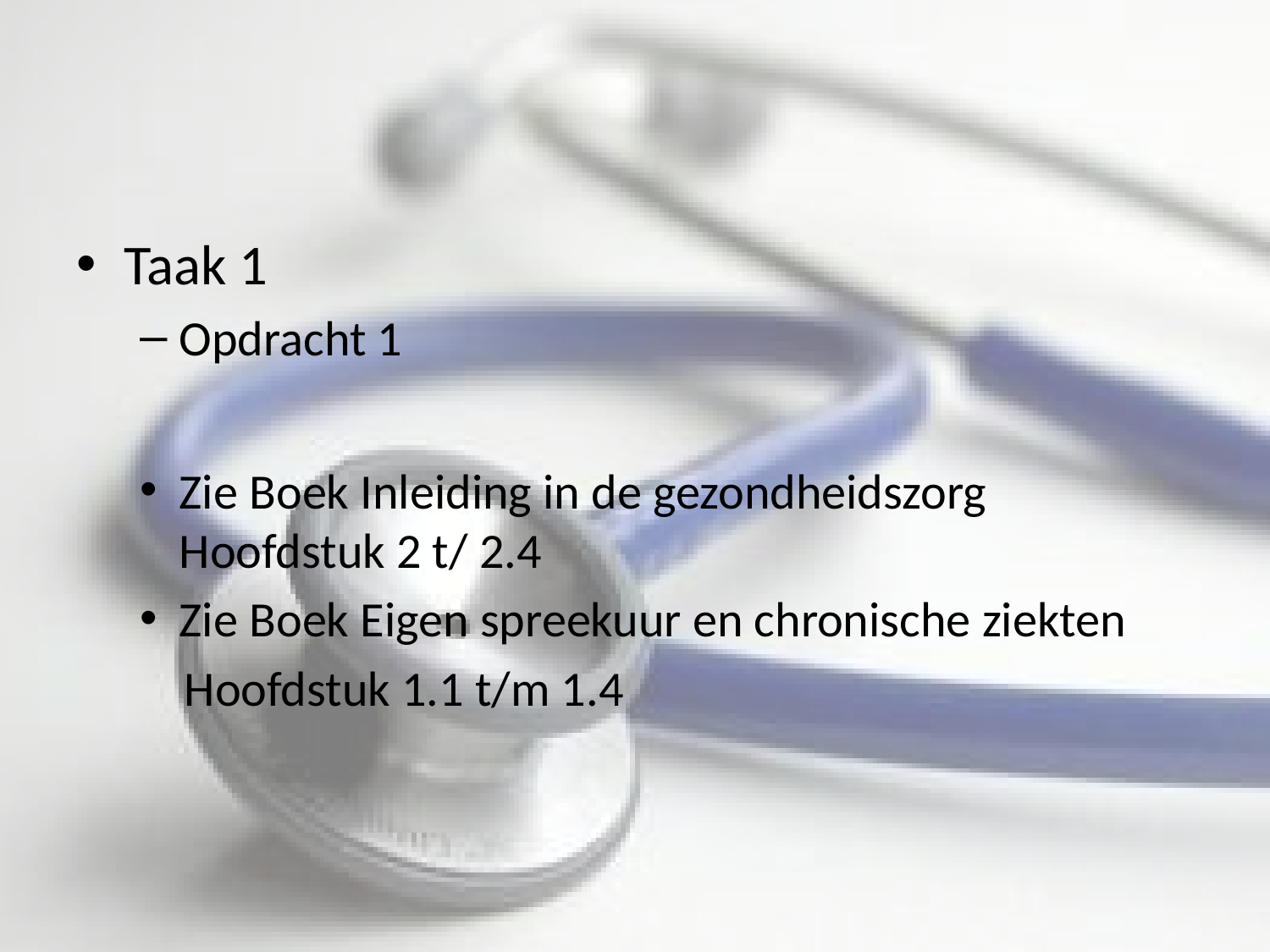

#
Taak 1
Opdracht 1

Zie Boek Inleiding in de gezondheidszorg Hoofdstuk 2 t/ 2.4
Zie Boek Eigen spreekuur en chronische ziekten
    Hoofdstuk 1.1 t/m 1.4